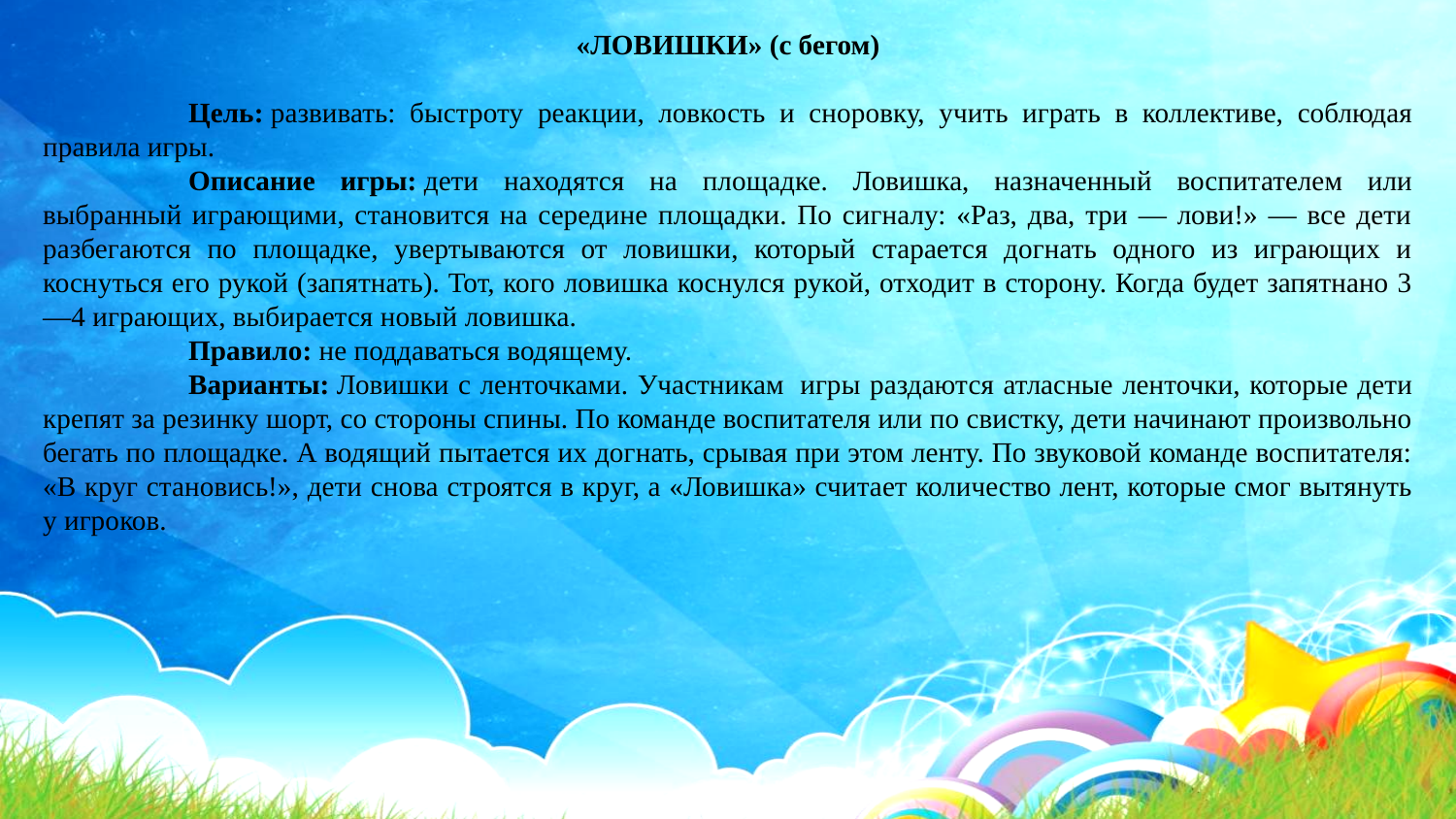

«ЛОВИШКИ» (с бегом)

	Цель: развивать: быстроту реакции, ловкость и сноровку, учить играть в коллективе, соблюдая правила игры.
	Описание игры: дети находятся на площадке. Ловишка, назначенный воспитателем или выбранный играющими, становится на середине площадки. По сигналу: «Раз, два, три — лови!» — все дети разбегаются по площадке, увертываются от ловишки, который старается догнать одного из играющих и коснуться его рукой (запятнать). Тот, кого ловишка коснулся рукой, отходит в сторону. Когда будет запятнано 3—4 играющих, выбирается новый ловишка.
	Правило: не поддаваться водящему.
	Варианты: Ловишки с ленточками. Участникам  игры раздаются атласные ленточки, которые дети крепят за резинку шорт, со стороны спины. По команде воспитателя или по свистку, дети начинают произвольно бегать по площадке. А водящий пытается их догнать, срывая при этом ленту. По звуковой команде воспитателя: «В круг становись!», дети снова строятся в круг, а «Ловишка» считает количество лент, которые смог вытянуть у игроков.